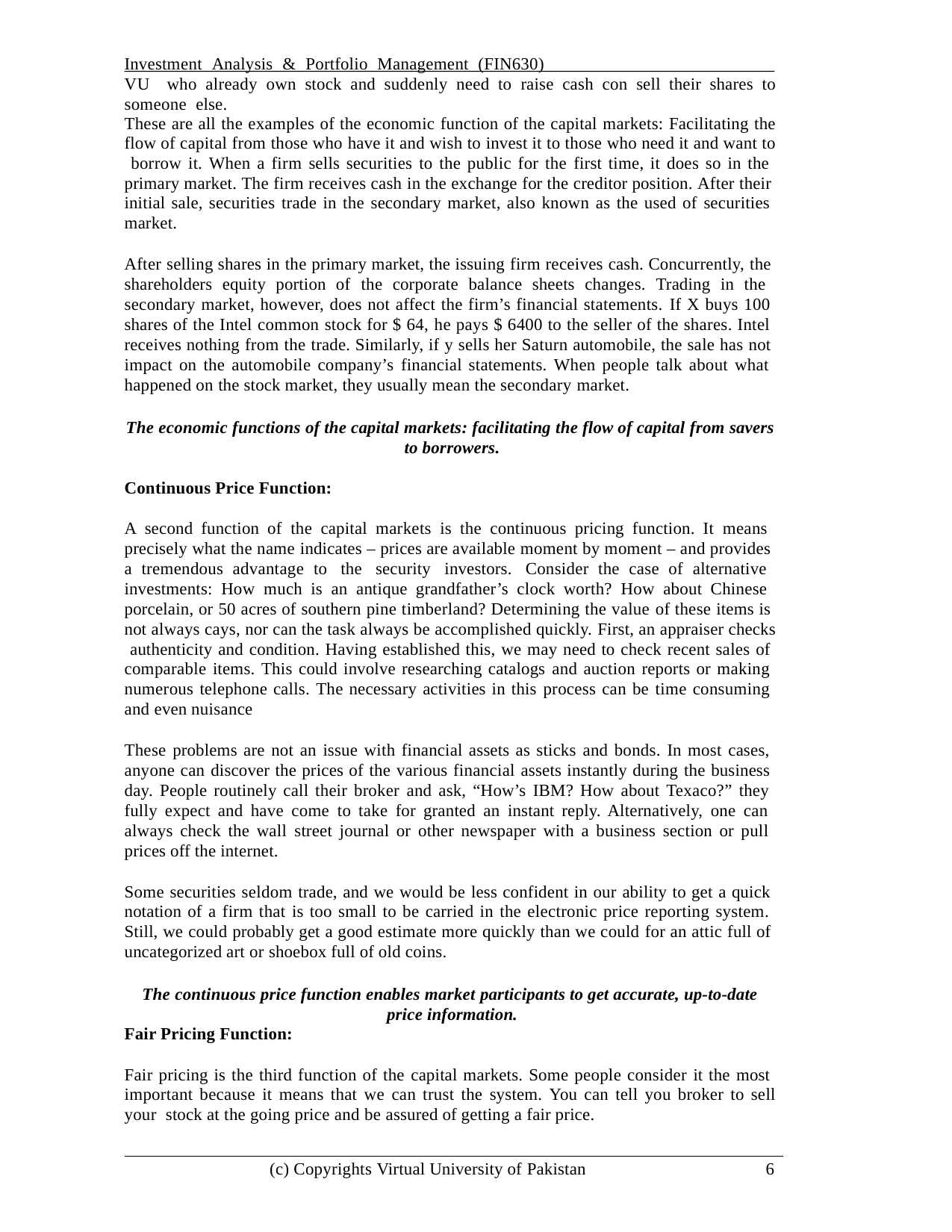

Investment Analysis & Portfolio Management (FIN630)	VU  who already own stock and suddenly need to raise cash con sell their shares to someone  else.
These are all the examples of the economic function of the capital markets: Facilitating the
flow of capital from those who have it and wish to invest it to those who need it and want to  borrow it. When a firm sells securities to the public for the first time, it does so in the  primary market. The firm receives cash in the exchange for the creditor position. After their  initial sale, securities trade in the secondary market, also known as the used of securities  market.

After selling shares in the primary market, the issuing firm receives cash. Concurrently, the  shareholders equity portion of the corporate balance sheets changes. Trading in the  secondary market, however, does not affect the firm’s financial statements. If X buys 100  shares of the Intel common stock for $ 64, he pays $ 6400 to the seller of the shares. Intel  receives nothing from the trade. Similarly, if y sells her Saturn automobile, the sale has not  impact on the automobile company’s financial statements. When people talk about what  happened on the stock market, they usually mean the secondary market.

The economic functions of the capital markets: facilitating the flow of capital from savers  to borrowers.

Continuous Price Function:

A second function of the capital markets is the continuous pricing function. It means  precisely what the name indicates – prices are available moment by moment – and provides  a tremendous advantage to the security investors. Consider the case of alternative  investments: How much is an antique grandfather’s clock worth? How about Chinese  porcelain, or 50 acres of southern pine timberland? Determining the value of these items is  not always cays, nor can the task always be accomplished quickly. First, an appraiser checks  authenticity and condition. Having established this, we may need to check recent sales of  comparable items. This could involve researching catalogs and auction reports or making  numerous telephone calls. The necessary activities in this process can be time consuming  and even nuisance

These problems are not an issue with financial assets as sticks and bonds. In most cases,  anyone can discover the prices of the various financial assets instantly during the business  day. People routinely call their broker and ask, “How’s IBM? How about Texaco?” they  fully expect and have come to take for granted an instant reply. Alternatively, one can  always check the wall street journal or other newspaper with a business section or pull  prices off the internet.

Some securities seldom trade, and we would be less confident in our ability to get a quick  notation of a firm that is too small to be carried in the electronic price reporting system.  Still, we could probably get a good estimate more quickly than we could for an attic full of  uncategorized art or shoebox full of old coins.

The continuous price function enables market participants to get accurate, up-to-date  price information.
Fair Pricing Function:

Fair pricing is the third function of the capital markets. Some people consider it the most  important because it means that we can trust the system. You can tell you broker to sell your  stock at the going price and be assured of getting a fair price.

(c) Copyrights Virtual University of Pakistan
6